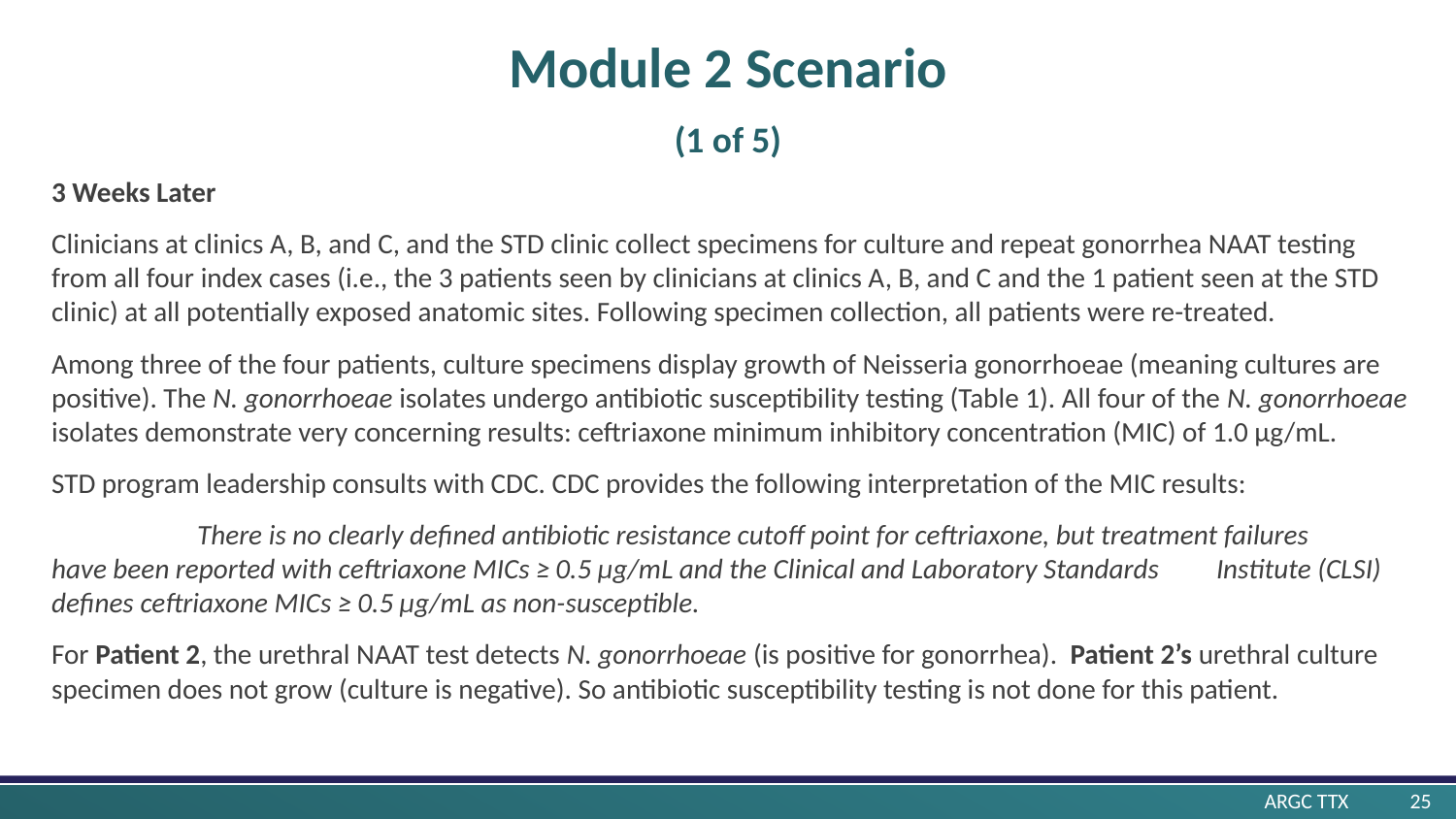

# Module 2 Scenario (1 of 5)
3 Weeks Later
Clinicians at clinics A, B, and C, and the STD clinic collect specimens for culture and repeat gonorrhea NAAT testing from all four index cases (i.e., the 3 patients seen by clinicians at clinics A, B, and C and the 1 patient seen at the STD clinic) at all potentially exposed anatomic sites. Following specimen collection, all patients were re-treated.
Among three of the four patients, culture specimens display growth of Neisseria gonorrhoeae (meaning cultures are positive). The N. gonorrhoeae isolates undergo antibiotic susceptibility testing (Table 1). All four of the N. gonorrhoeae isolates demonstrate very concerning results: ceftriaxone minimum inhibitory concentration (MIC) of 1.0 µg/mL.
STD program leadership consults with CDC. CDC provides the following interpretation of the MIC results:
	There is no clearly defined antibiotic resistance cutoff point for ceftriaxone, but treatment failures 	have been reported with ceftriaxone MICs ≥ 0.5 µg/mL and the Clinical and Laboratory Standards 	Institute (CLSI) defines ceftriaxone MICs ≥ 0.5 µg/mL as non-susceptible.
For Patient 2, the urethral NAAT test detects N. gonorrhoeae (is positive for gonorrhea).  Patient 2’s urethral culture specimen does not grow (culture is negative). So antibiotic susceptibility testing is not done for this patient.
ARGC TTX 	25